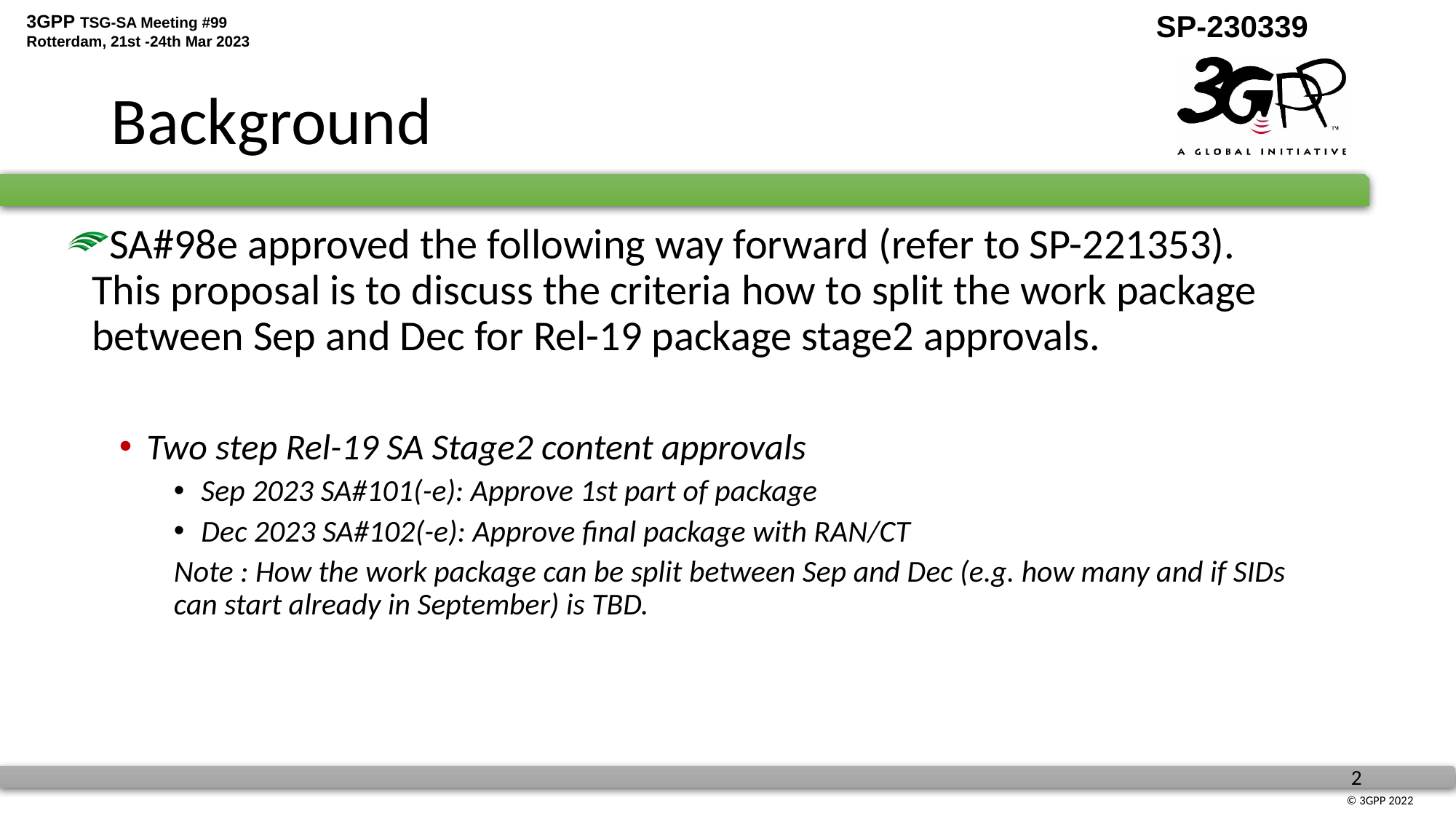

# Background
SA#98e approved the following way forward (refer to SP-221353). This proposal is to discuss the criteria how to split the work package between Sep and Dec for Rel-19 package stage2 approvals.

Two step Rel-19 SA Stage2 content approvals
Sep 2023 SA#101(-e): Approve 1st part of package
Dec 2023 SA#102(-e): Approve final package with RAN/CT
Note : How the work package can be split between Sep and Dec (e.g. how many and if SIDs can start already in September) is TBD.